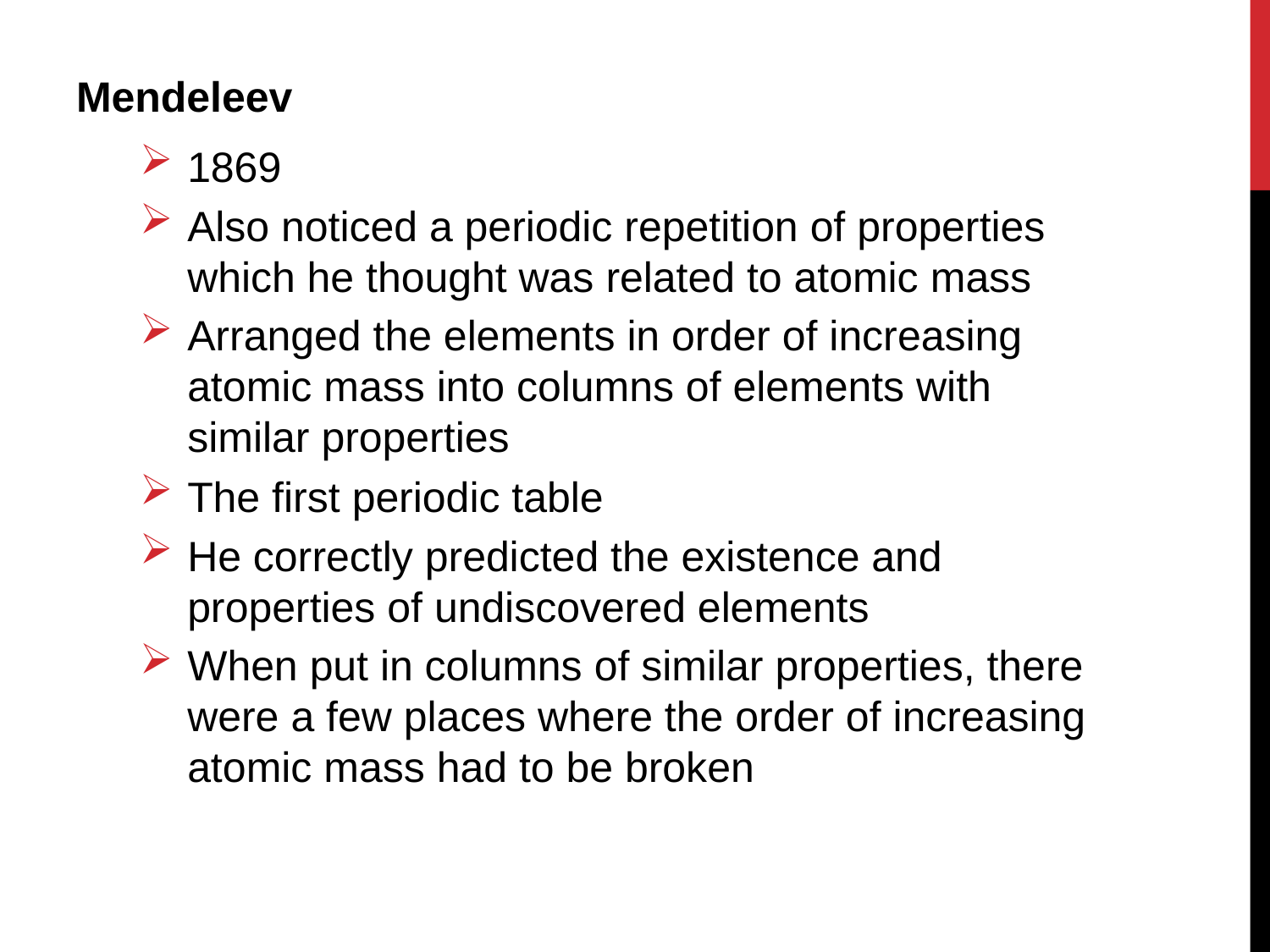

Mendeleev
1869
Also noticed a periodic repetition of properties which he thought was related to atomic mass
Arranged the elements in order of increasing atomic mass into columns of elements with similar properties
The first periodic table
He correctly predicted the existence and properties of undiscovered elements
When put in columns of similar properties, there were a few places where the order of increasing atomic mass had to be broken